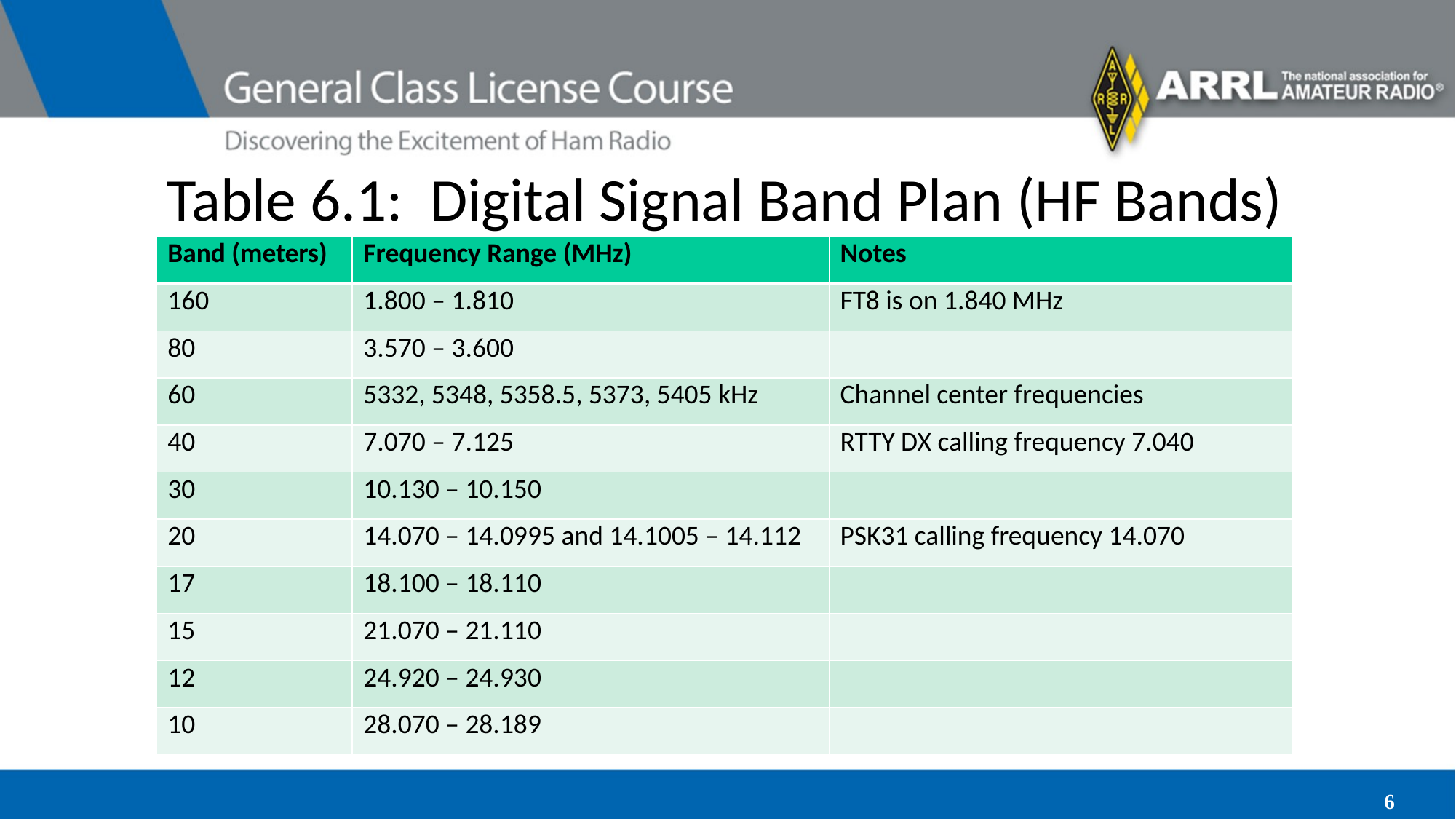

# Table 6.1:  Digital Signal Band Plan (HF Bands)
| Band (meters) | Frequency Range (MHz) | Notes |
| --- | --- | --- |
| 160 | 1.800 – 1.810 | FT8 is on 1.840 MHz |
| 80 | 3.570 – 3.600 |  |
| 60 | 5332, 5348, 5358.5, 5373, 5405 kHz | Channel center frequencies |
| 40 | 7.070 – 7.125 | RTTY DX calling frequency 7.040 |
| 30 | 10.130 – 10.150 |  |
| 20 | 14.070 – 14.0995 and 14.1005 – 14.112 | PSK31 calling frequency 14.070 |
| 17 | 18.100 – 18.110 |  |
| 15 | 21.070 – 21.110 |  |
| 12 | 24.920 – 24.930 |  |
| 10 | 28.070 – 28.189 |  |